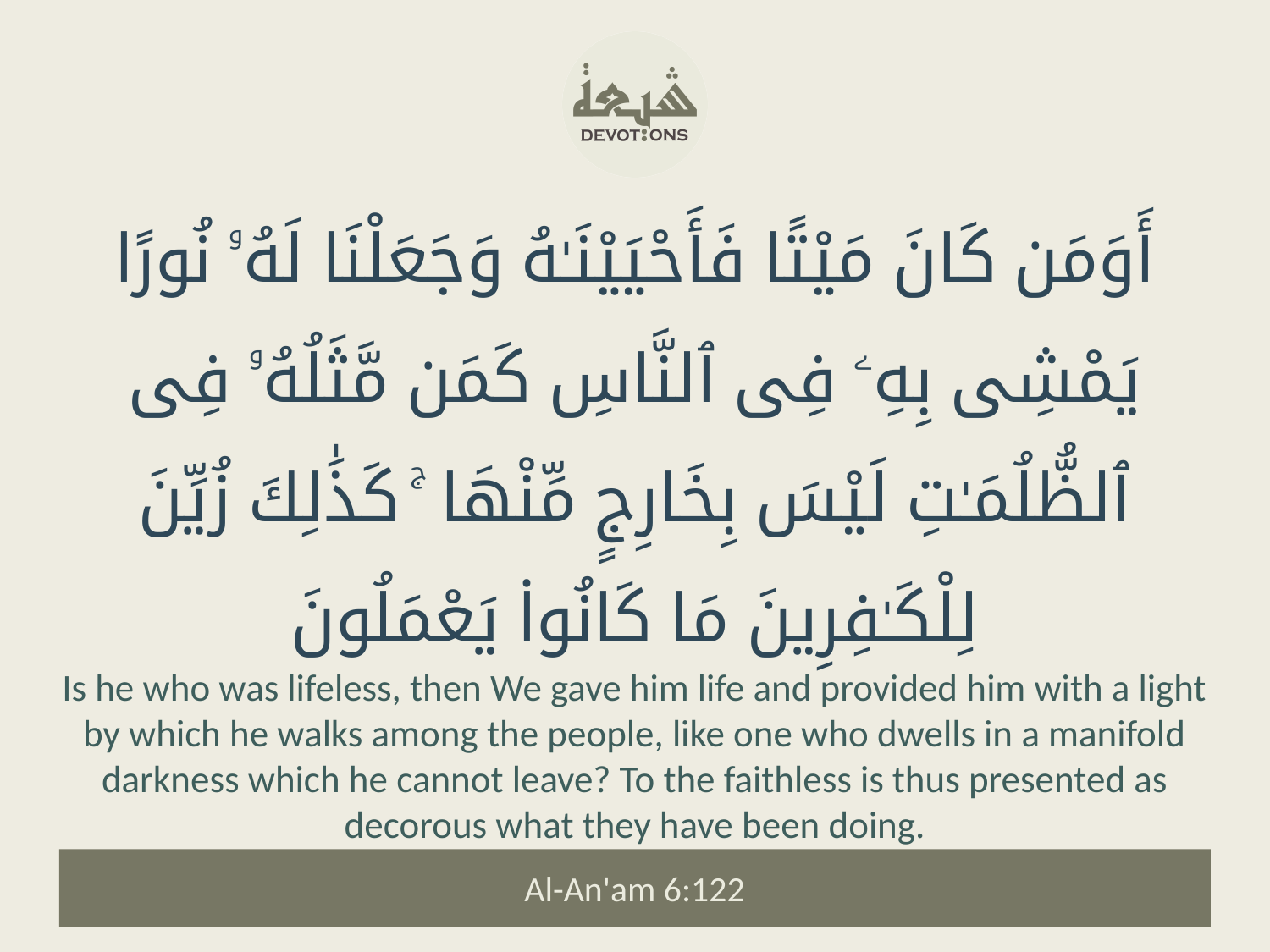

أَوَمَن كَانَ مَيْتًا فَأَحْيَيْنَـٰهُ وَجَعَلْنَا لَهُۥ نُورًا يَمْشِى بِهِۦ فِى ٱلنَّاسِ كَمَن مَّثَلُهُۥ فِى ٱلظُّلُمَـٰتِ لَيْسَ بِخَارِجٍ مِّنْهَا ۚ كَذَٰلِكَ زُيِّنَ لِلْكَـٰفِرِينَ مَا كَانُوا۟ يَعْمَلُونَ
Is he who was lifeless, then We gave him life and provided him with a light by which he walks among the people, like one who dwells in a manifold darkness which he cannot leave? To the faithless is thus presented as decorous what they have been doing.
Al-An'am 6:122